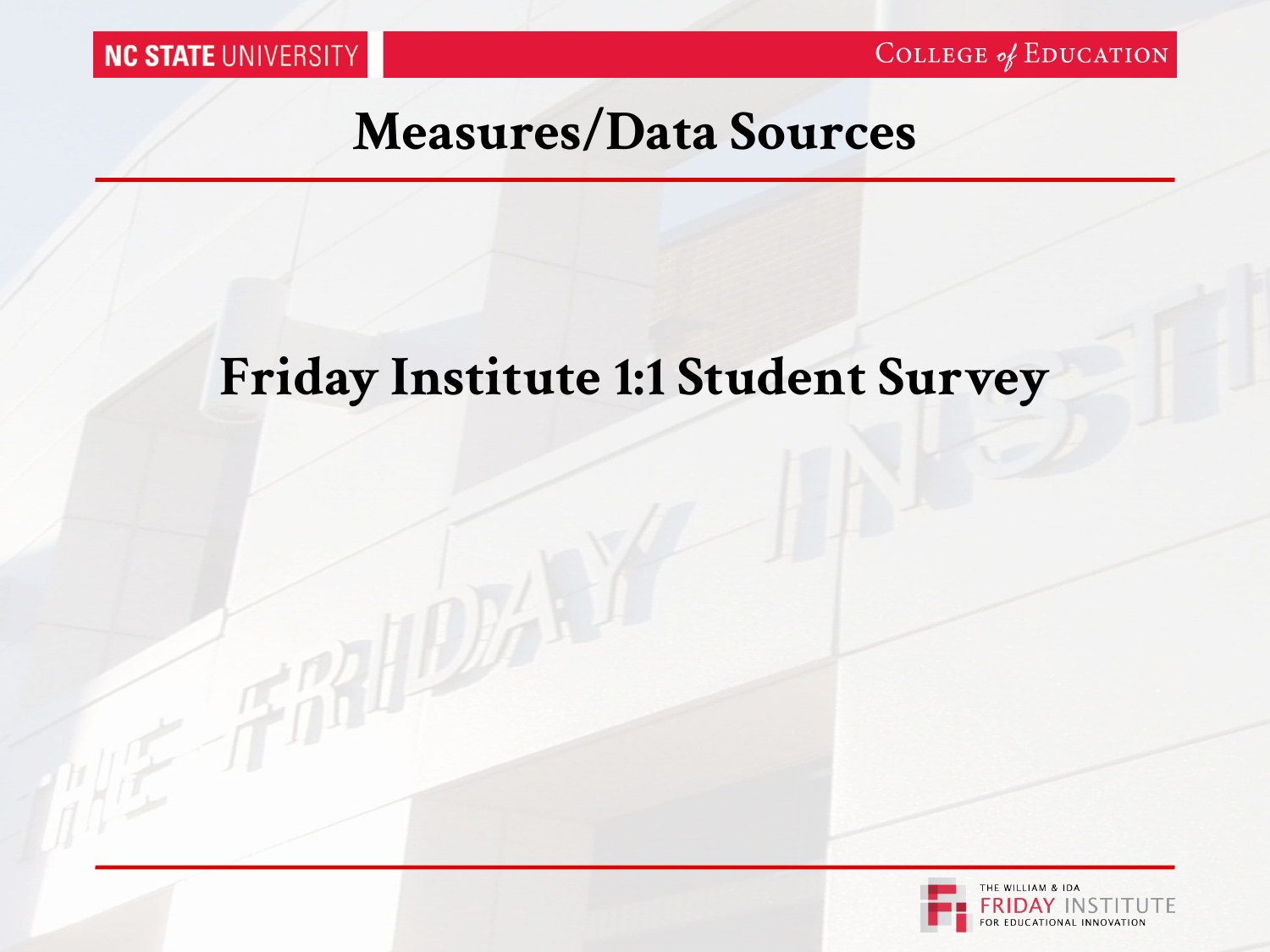

# Measures/Data Sources

Friday Institute 1:1 Student Survey